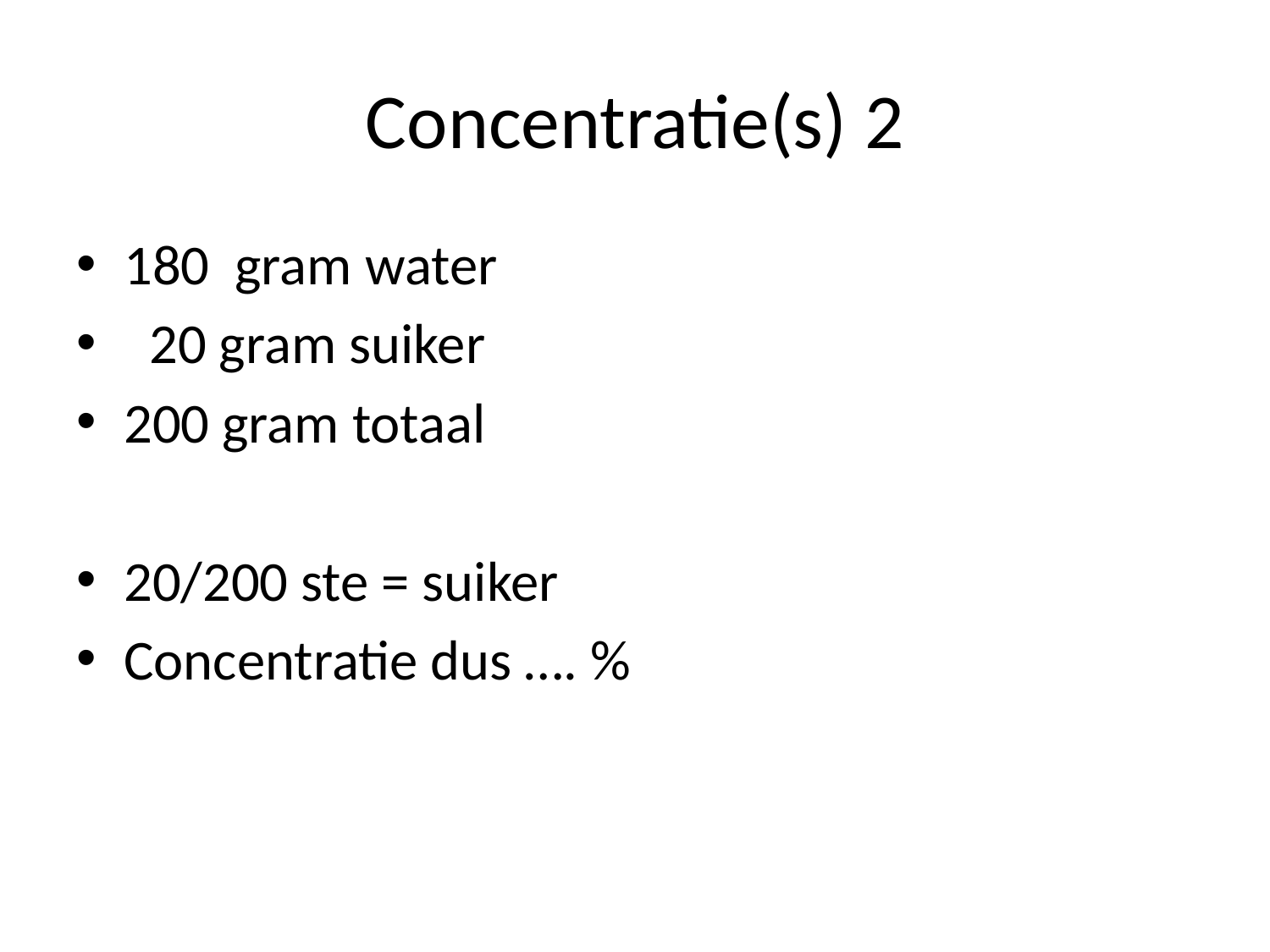

# Concentratie(s) 2
180  gram water
  20 gram suiker
200 gram totaal

20/200 ste = suiker
Concentratie dus …. %